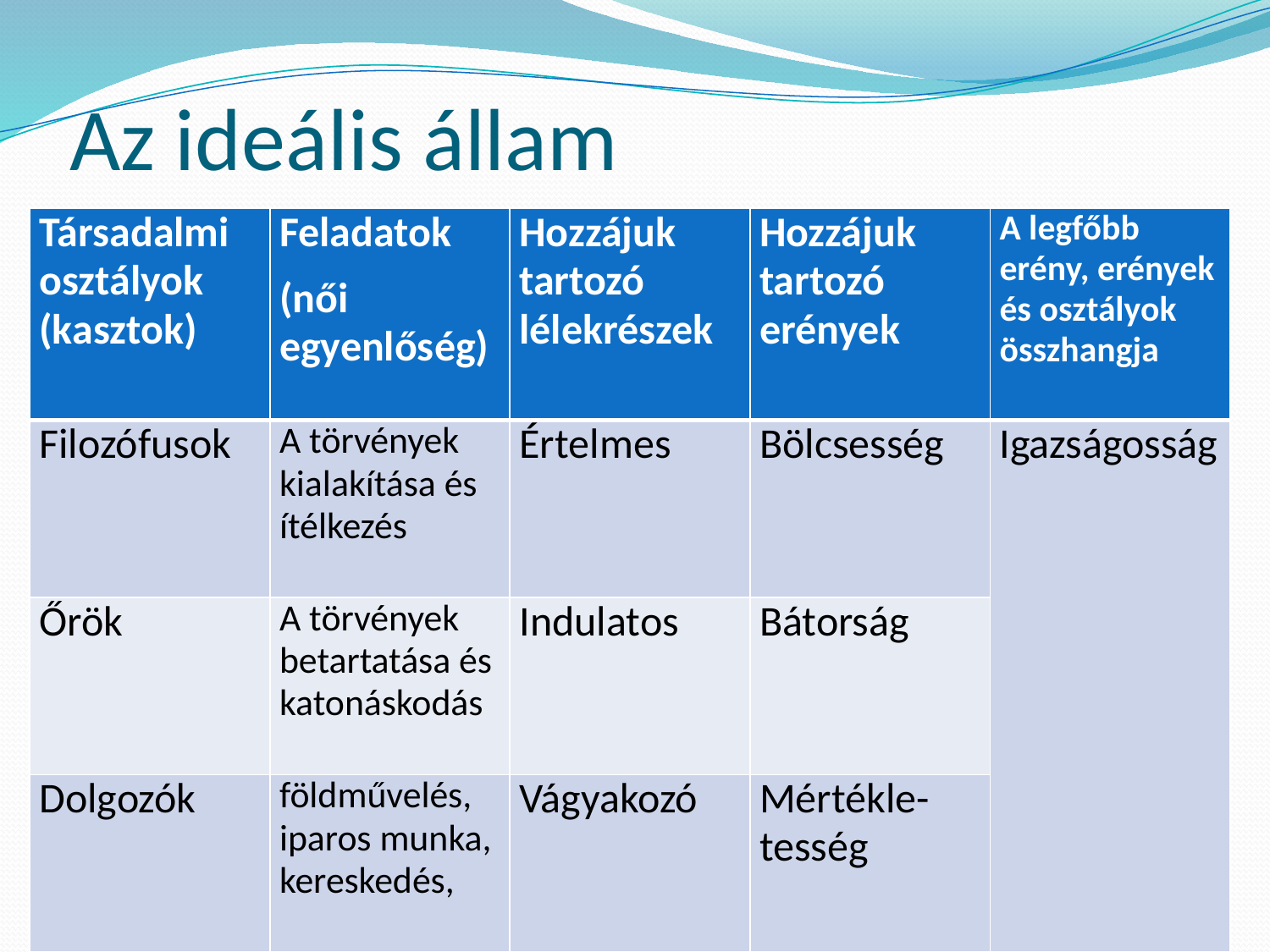

# Az ideális állam
| Társadalmi osztályok (kasztok) | Feladatok (női egyenlőség) | Hozzájuk tartozó lélekrészek | Hozzájuk tartozó erények | A legfőbb erény, erények és osztályok összhangja |
| --- | --- | --- | --- | --- |
| Filozófusok | A törvények kialakítása és ítélkezés | Értelmes | Bölcsesség | Igazságosság |
| Őrök | A törvények betartatása és katonáskodás | Indulatos | Bátorság |  |
| Dolgozók | földművelés, iparos munka, kereskedés, | Vágyakozó | Mértékle-tesség |  |